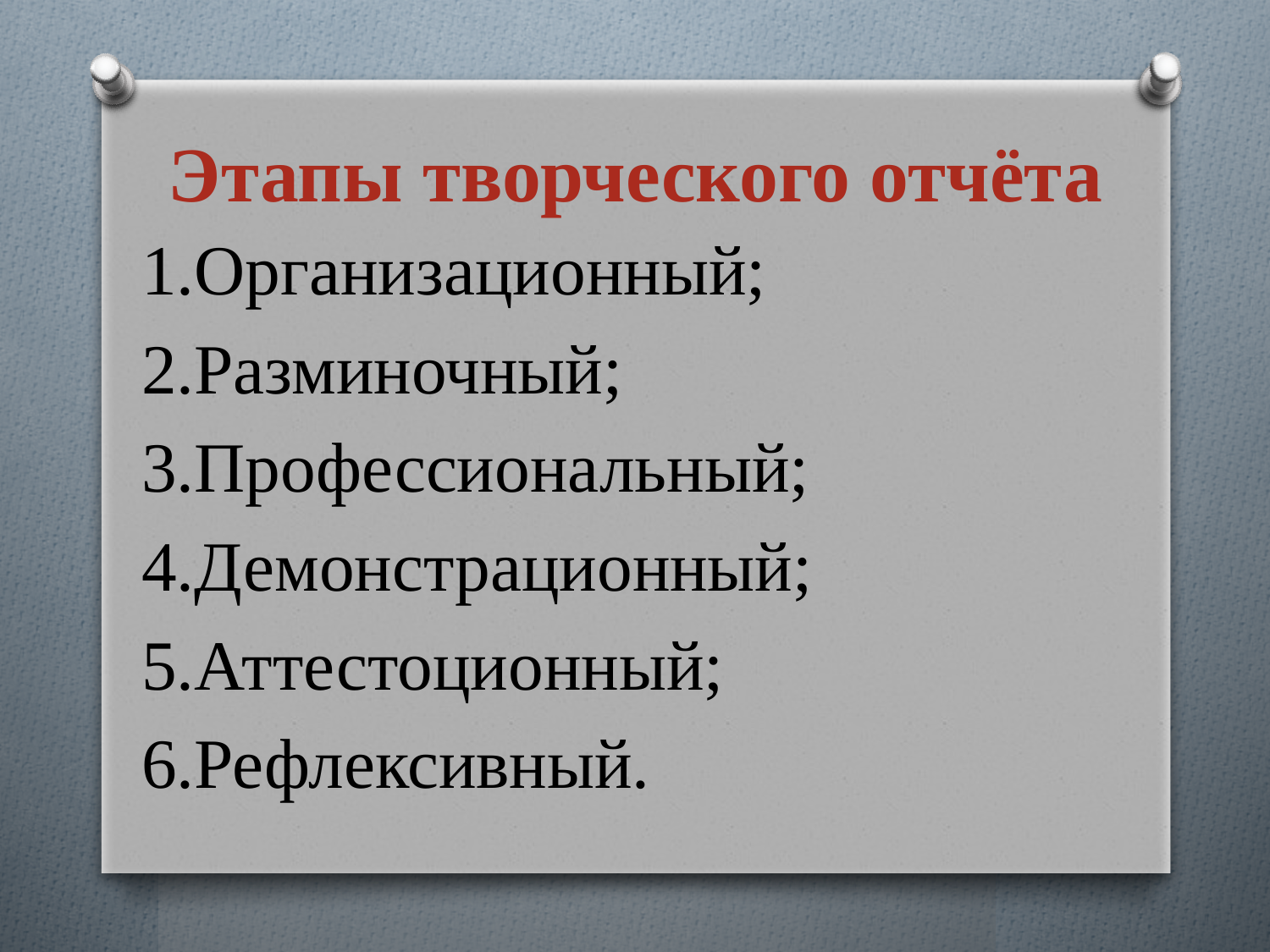

# Этапы творческого отчёта
1.Организационный;
2.Разминочный;
3.Профессиональный;
4.Демонстрационный;
5.Аттестоционный;
6.Рефлексивный.